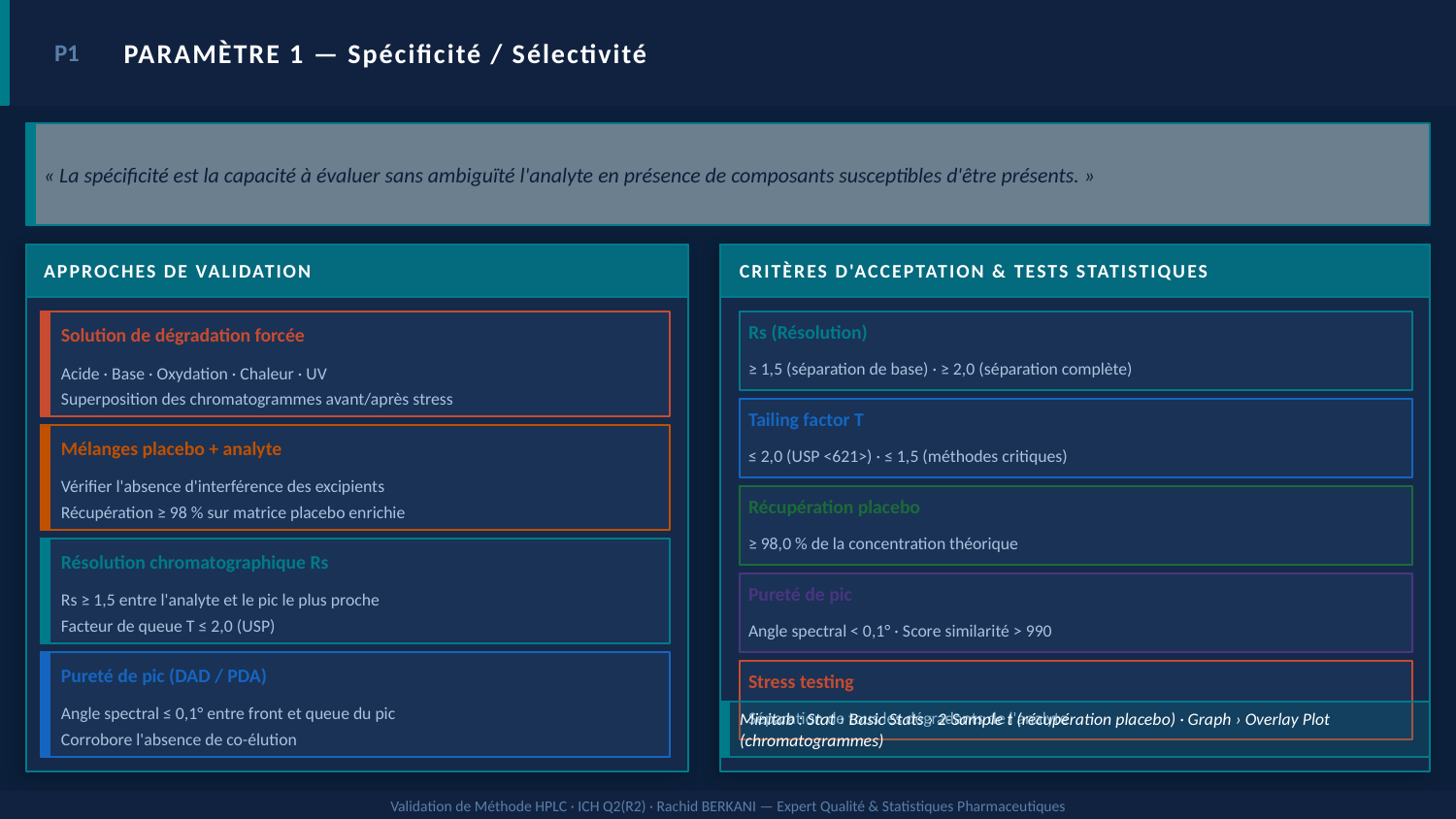

P1
PARAMÈTRE 1 — Spécificité / Sélectivité

« La spécificité est la capacité à évaluer sans ambiguïté l'analyte en présence de composants susceptibles d'être présents. »

APPROCHES DE VALIDATION

CRITÈRES D'ACCEPTATION & TESTS STATISTIQUES

Rs (Résolution)
Solution de dégradation forcée
≥ 1,5 (séparation de base) · ≥ 2,0 (séparation complète)
Acide · Base · Oxydation · Chaleur · UV
Superposition des chromatogrammes avant/après stress

Tailing factor T

Mélanges placebo + analyte
≤ 2,0 (USP <621>) · ≤ 1,5 (méthodes critiques)
Vérifier l'absence d'interférence des excipients
Récupération ≥ 98 % sur matrice placebo enrichie

Récupération placebo
≥ 98,0 % de la concentration théorique

Résolution chromatographique Rs

Pureté de pic
Rs ≥ 1,5 entre l'analyte et le pic le plus proche
Facteur de queue T ≤ 2,0 (USP)
Angle spectral < 0,1° · Score similarité > 990

Pureté de pic (DAD / PDA)

Stress testing
Angle spectral ≤ 0,1° entre front et queue du pic
Corrobore l'absence de co-élution

Minitab : Stat › Basic Stats › 2-Sample t (récupération placebo) · Graph › Overlay Plot (chromatogrammes)
Séparation de tous les dégradants de l'analyte

Validation de Méthode HPLC · ICH Q2(R2) · Rachid BERKANI — Expert Qualité & Statistiques Pharmaceutiques